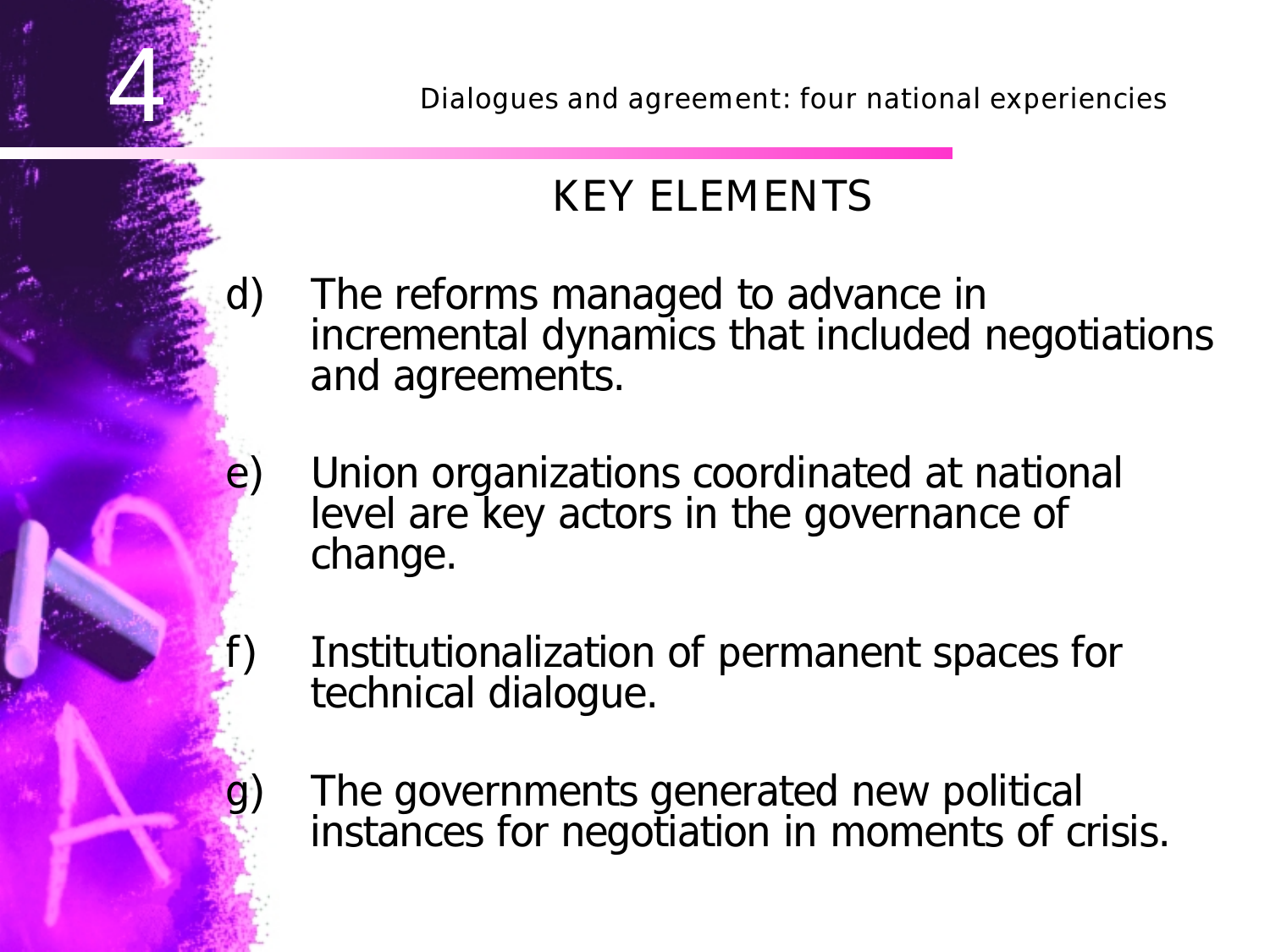

# Dialogues and agreement: four national experiencies
KEY ELEMENTS

The reforms managed to advance in incremental dynamics that included negotiations and agreements.

Union organizations coordinated at national level are key actors in the governance of change.

Institutionalization of permanent spaces for technical dialogue.

The governments generated new political instances for negotiation in moments of crisis.